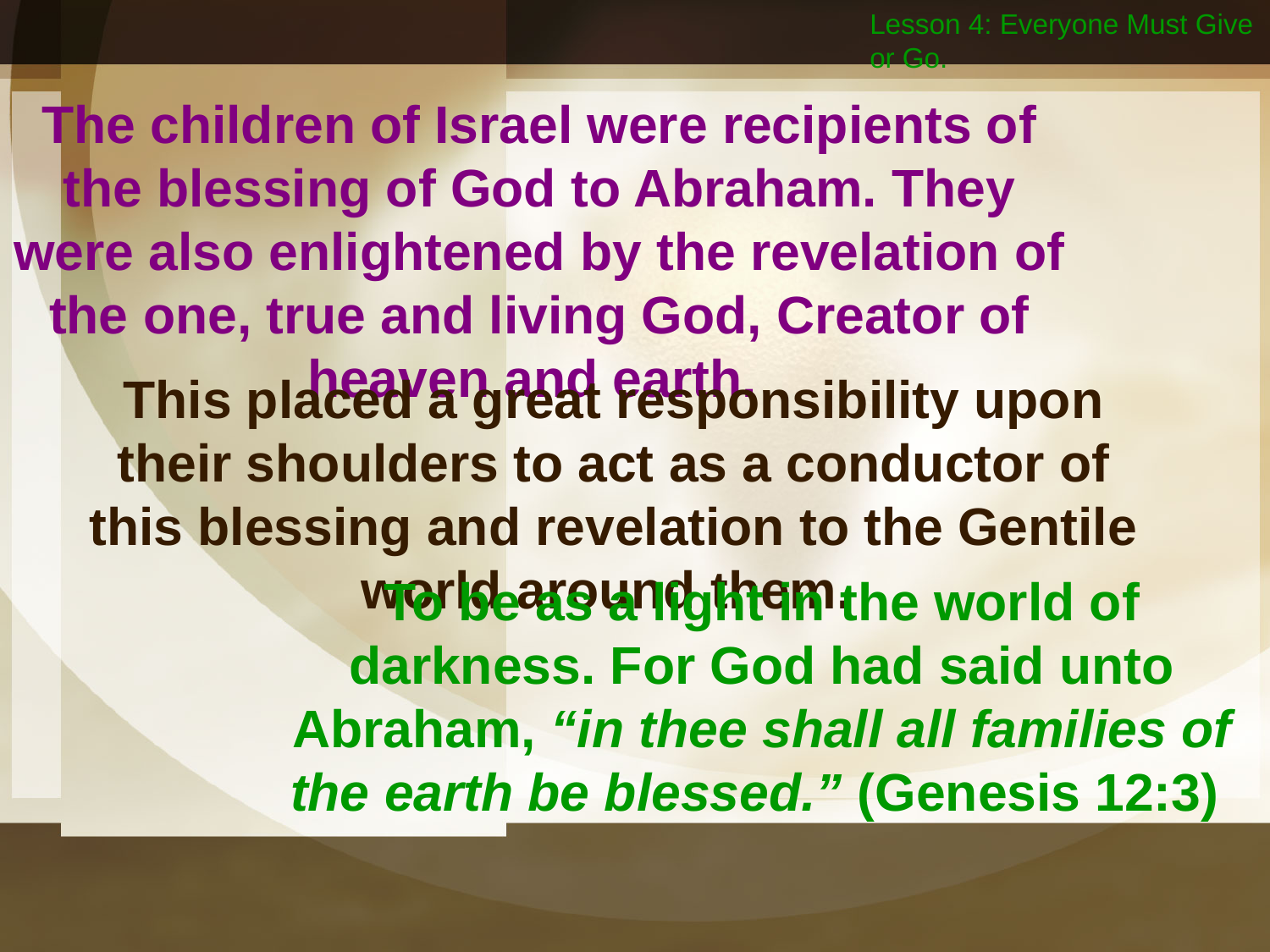

Lesson 4: Everyone Must Give or Go.
The children of Israel were recipients of the blessing of God to Abraham. They were also enlightened by the revelation of the one, true and living God, Creator of heaven and earth.
This placed a great responsibility upon their shoulders to act as a conductor of this blessing and revelation to the Gentile world around them.
To be as a light in the world of darkness. For God had said unto Abraham, “in thee shall all families of the earth be blessed.” (Genesis 12:3)